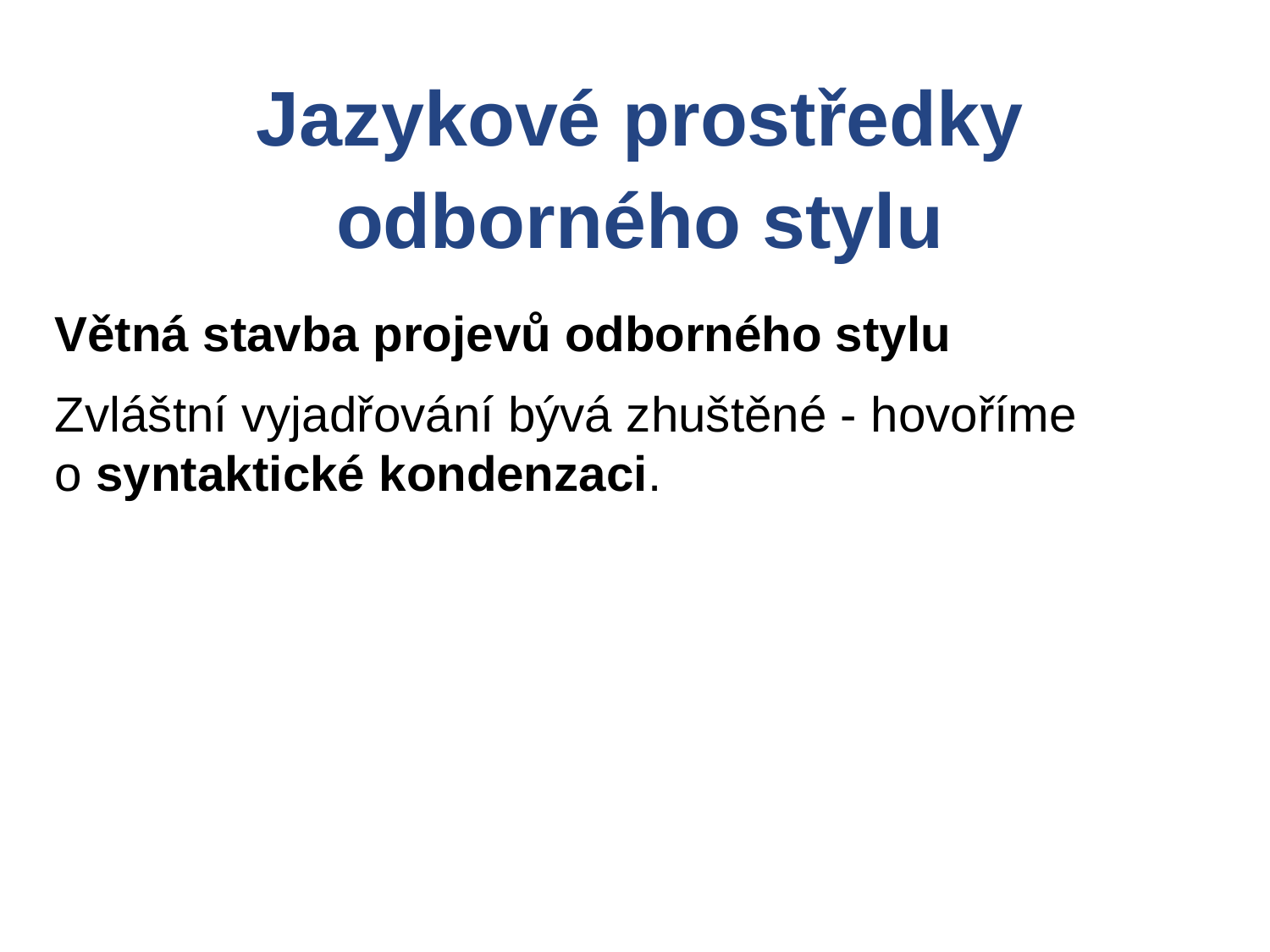

Jazykové prostředky odborného stylu
Větná stavba projevů odborného stylu
Zvláštní vyjadřování bývá zhuštěné - hovoříme
o syntaktické kondenzaci.